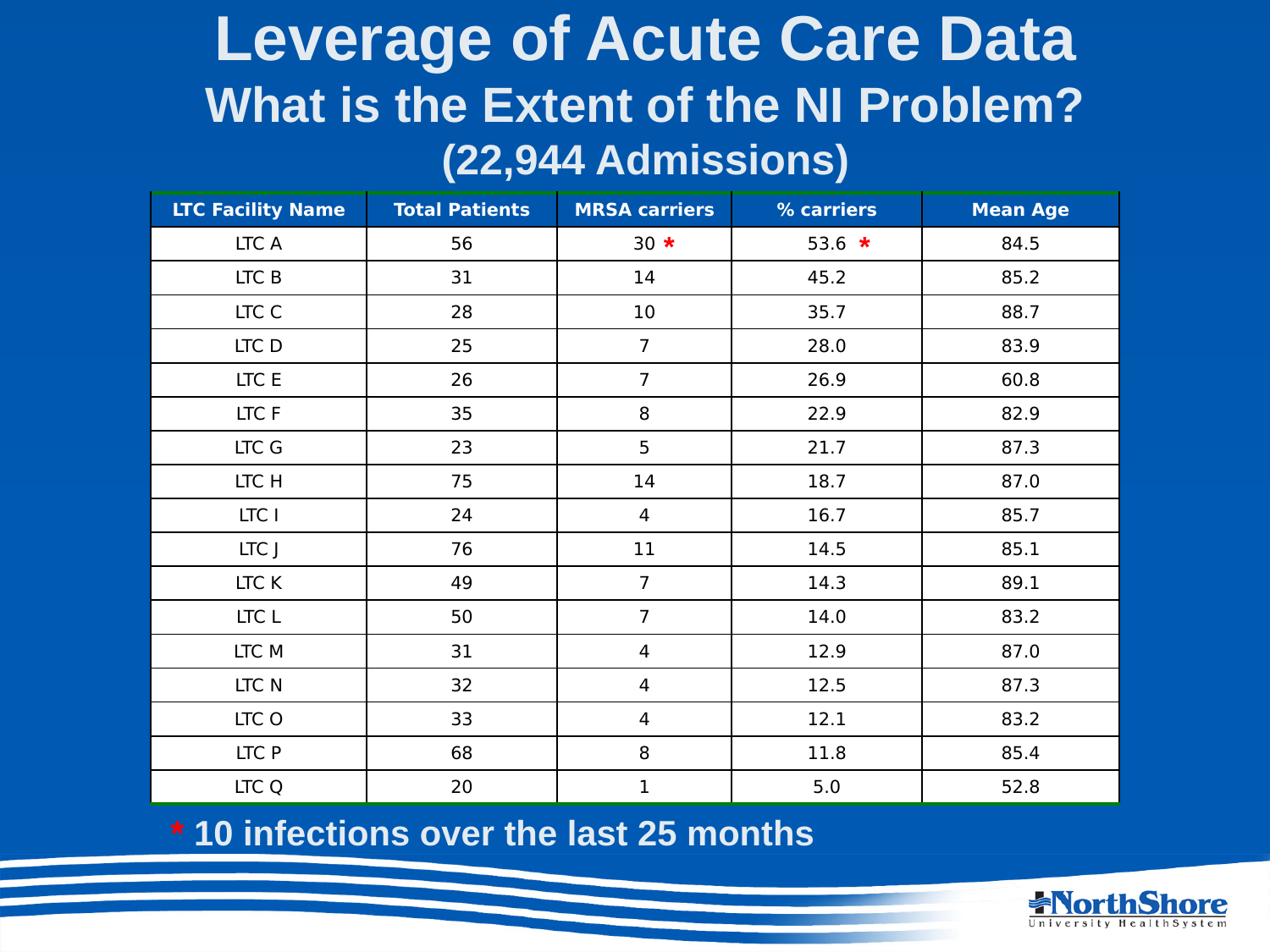

# Leverage of Acute Care Data What is the Extent of the NI Problem? (22,944 Admissions)
| LTC Facility Name | Total Patients | MRSA carriers | % carriers | Mean Age |
| --- | --- | --- | --- | --- |
| LTC A | 56 | 30 | 53.6 | 84.5 |
| LTC B | 31 | 14 | 45.2 | 85.2 |
| LTC C | 28 | 10 | 35.7 | 88.7 |
| LTC D | 25 | 7 | 28.0 | 83.9 |
| LTC E | 26 | 7 | 26.9 | 60.8 |
| LTC F | 35 | 8 | 22.9 | 82.9 |
| LTC G | 23 | 5 | 21.7 | 87.3 |
| LTC H | 75 | 14 | 18.7 | 87.0 |
| LTC I | 24 | 4 | 16.7 | 85.7 |
| LTC J | 76 | 11 | 14.5 | 85.1 |
| LTC K | 49 | 7 | 14.3 | 89.1 |
| LTC L | 50 | 7 | 14.0 | 83.2 |
| LTC M | 31 | 4 | 12.9 | 87.0 |
| LTC N | 32 | 4 | 12.5 | 87.3 |
| LTC O | 33 | 4 | 12.1 | 83.2 |
| LTC P | 68 | 8 | 11.8 | 85.4 |
| LTC Q | 20 | 1 | 5.0 | 52.8 |
*
*
* 10 infections over the last 25 months